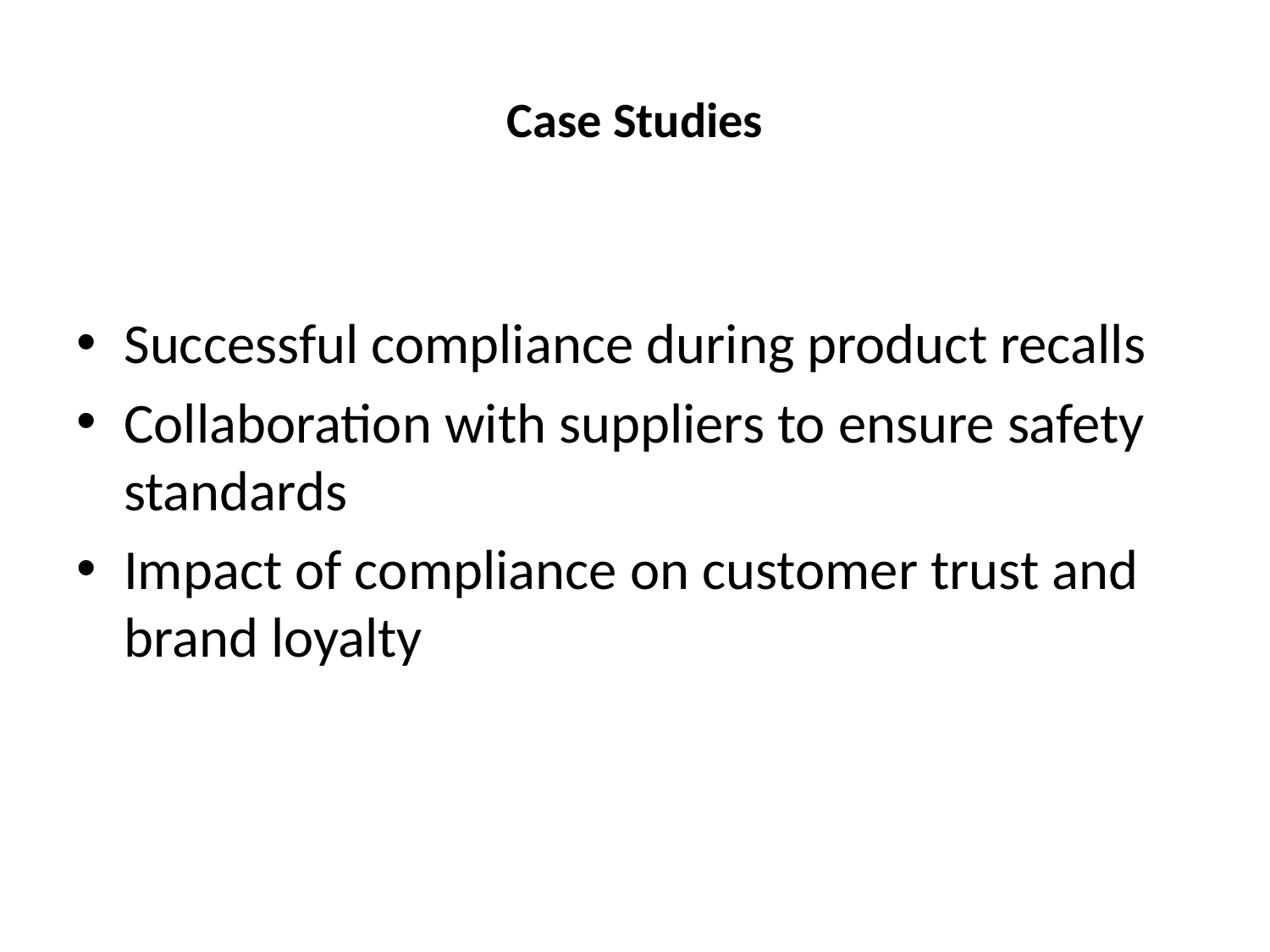

# Case Studies

Successful compliance during product recalls
Collaboration with suppliers to ensure safety standards
Impact of compliance on customer trust and brand loyalty